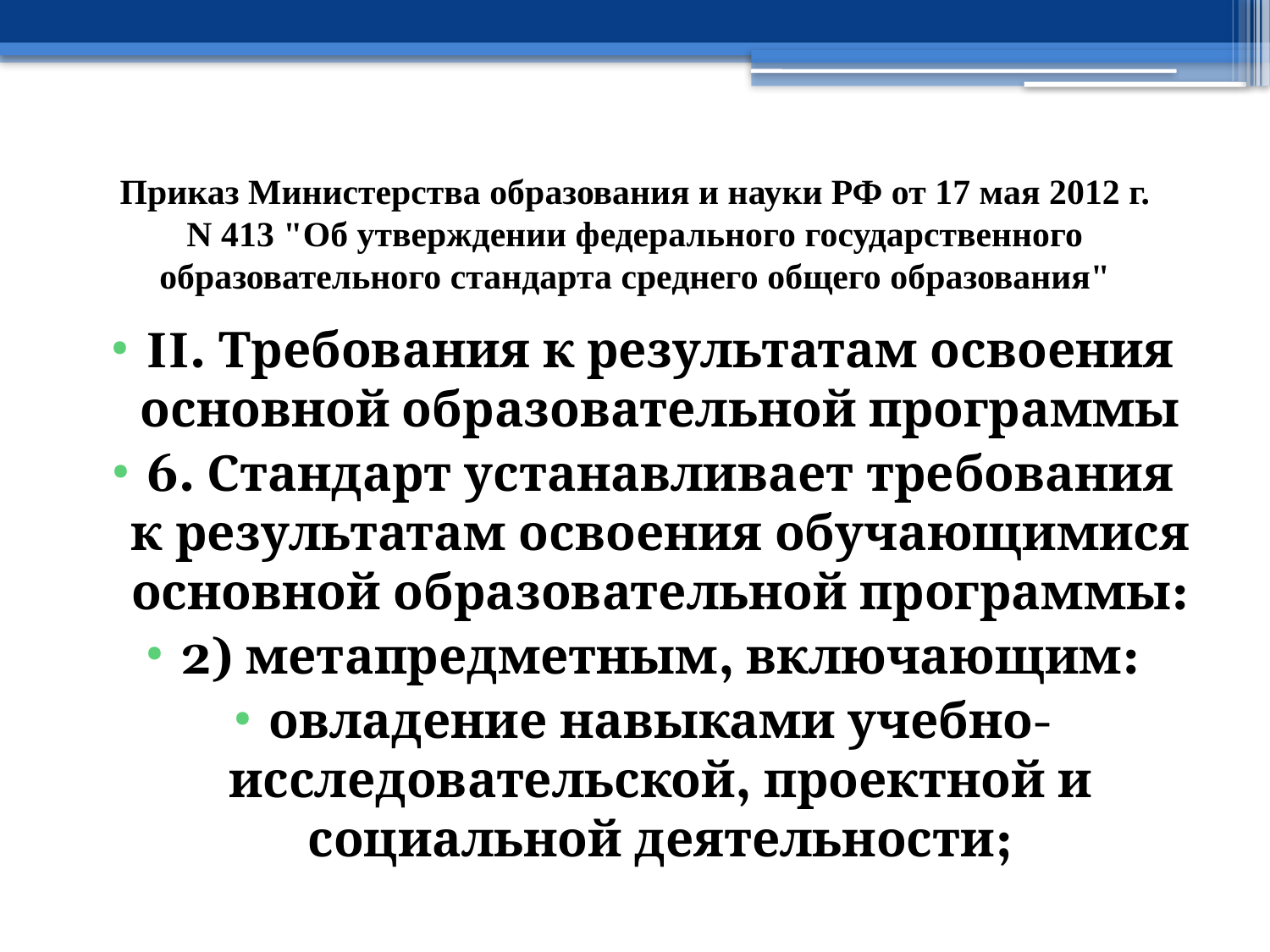

# Приказ Министерства образования и науки РФ от 17 мая 2012 г. N 413 "Об утверждении федерального государственного образовательного стандарта среднего общего образования"
II. Требования к результатам освоения основной образовательной программы
6. Стандарт устанавливает требования к результатам освоения обучающимися основной образовательной программы:
2) метапредметным, включающим:
овладение навыками учебно-исследовательской, проектной и социальной деятельности;